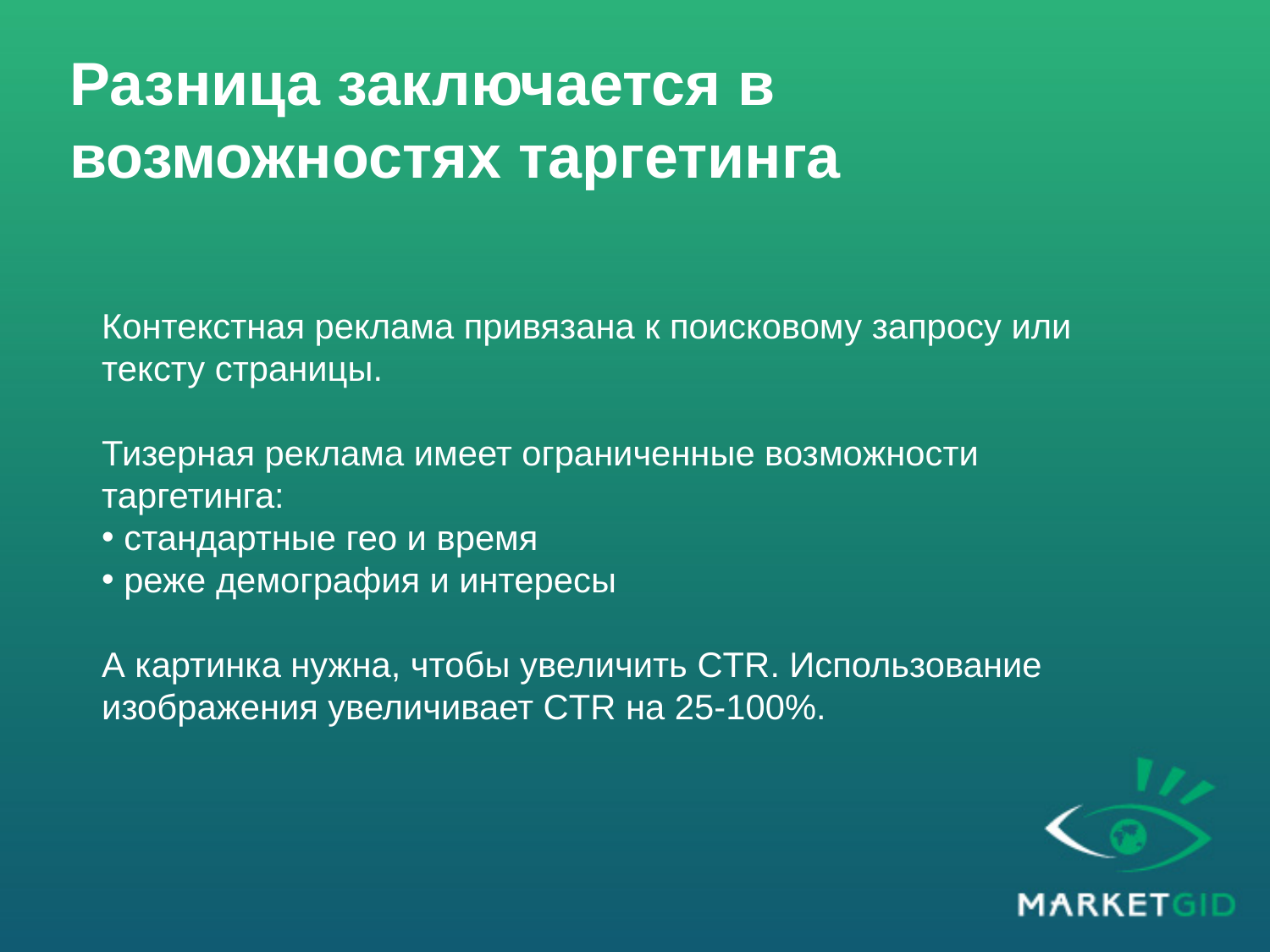

# Разница заключается в возможностях таргетинга
Контекстная реклама привязана к поисковому запросу или тексту страницы.

Тизерная реклама имеет ограниченные возможности таргетинга:
 стандартные гео и время
 реже демография и интересы

А картинка нужна, чтобы увеличить CTR. Использование изображения увеличивает CTR на 25-100%.